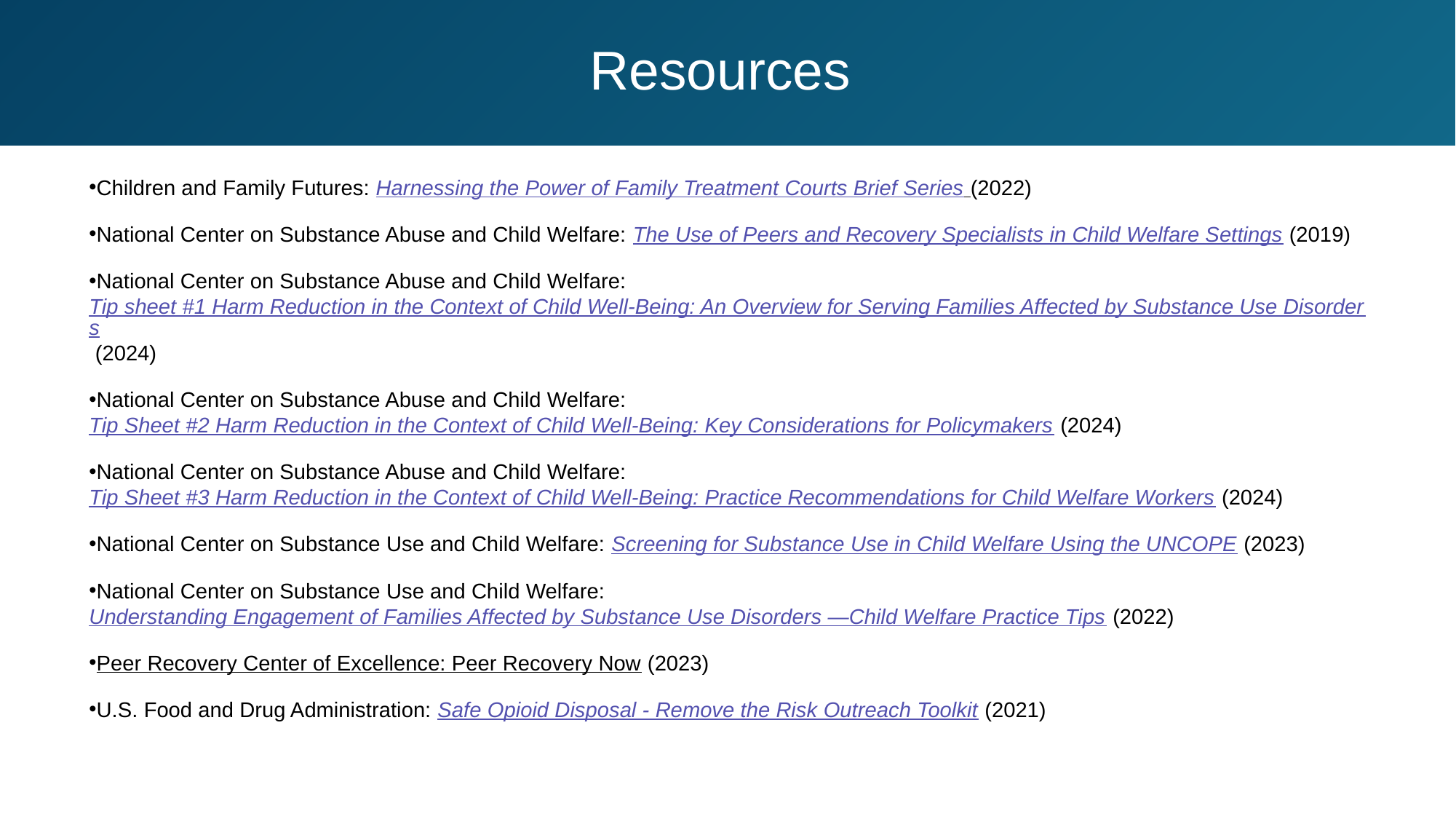

# Resources
Children and Family Futures: Harnessing the Power of Family Treatment Courts Brief Series (2022)
National Center on Substance Abuse and Child Welfare: The Use of Peers and Recovery Specialists in Child Welfare Settings (2019)​
National Center on Substance Abuse and Child Welfare: Tip sheet #1 Harm Reduction in the Context of Child Well-Being: An Overview for Serving Families Affected by Substance Use Disorders (2024)
National Center on Substance Abuse and Child Welfare: Tip Sheet #2 Harm Reduction in the Context of Child Well-Being: Key Considerations for Policymakers (2024)
National Center on Substance Abuse and Child Welfare: Tip Sheet #3 Harm Reduction in the Context of Child Well-Being: Practice Recommendations for Child Welfare Workers (2024)
National Center on Substance Use and Child Welfare: Screening for Substance Use in Child Welfare Using the UNCOPE (2023)
National Center on Substance Use and Child Welfare: Understanding Engagement of Families Affected by Substance Use Disorders —Child Welfare Practice Tips (2022)
Peer Recovery Center of Excellence: Peer Recovery Now (2023)
U.S. Food and Drug Administration: Safe Opioid Disposal - Remove the Risk Outreach Toolkit (2021)